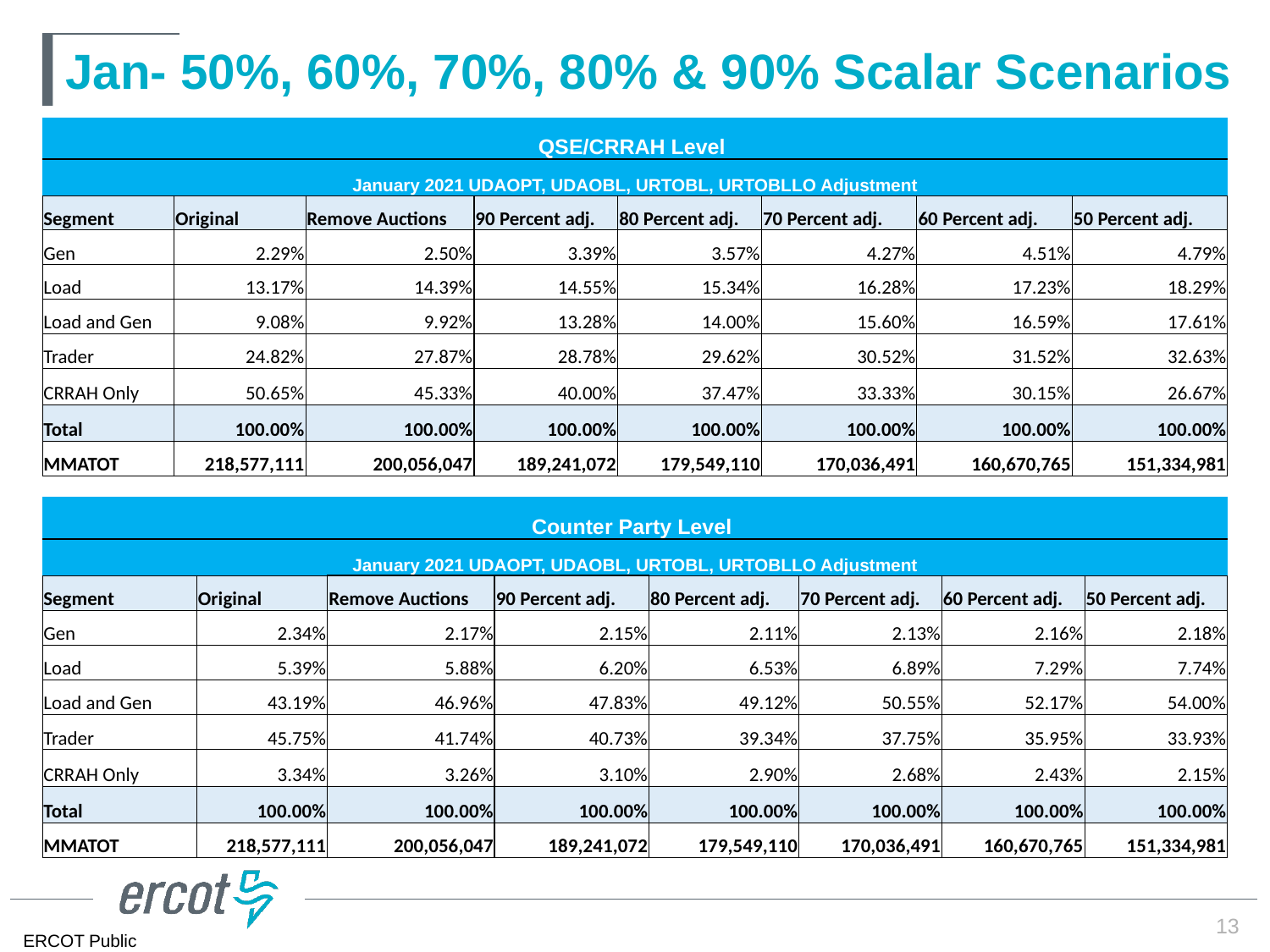

# Jan- 50%, 60%, 70%, 80% & 90% Scalar Scenarios
| QSE/CRRAH Level |  |  |  |  |  |  |  |
| --- | --- | --- | --- | --- | --- | --- | --- |
| January 2021 UDAOPT, UDAOBL, URTOBL, URTOBLLO Adjustment |  |  |  |  |  |  |  |
| Segment | Original | Remove Auctions | 90 Percent adj. | 80 Percent adj. | 70 Percent adj. | 60 Percent adj. | 50 Percent adj. |
| Gen | 2.29% | 2.50% | 3.39% | 3.57% | 4.27% | 4.51% | 4.79% |
| Load | 13.17% | 14.39% | 14.55% | 15.34% | 16.28% | 17.23% | 18.29% |
| Load and Gen | 9.08% | 9.92% | 13.28% | 14.00% | 15.60% | 16.59% | 17.61% |
| Trader | 24.82% | 27.87% | 28.78% | 29.62% | 30.52% | 31.52% | 32.63% |
| CRRAH Only | 50.65% | 45.33% | 40.00% | 37.47% | 33.33% | 30.15% | 26.67% |
| Total | 100.00% | 100.00% | 100.00% | 100.00% | 100.00% | 100.00% | 100.00% |
| MMATOT | 218,577,111 | 200,056,047 | 189,241,072 | 179,549,110 | 170,036,491 | 160,670,765 | 151,334,981 |
| Counter Party Level |  |  |  |  |  |  |  |
| --- | --- | --- | --- | --- | --- | --- | --- |
| January 2021 UDAOPT, UDAOBL, URTOBL, URTOBLLO Adjustment |  |  |  |  |  |  |  |
| Segment | Original | Remove Auctions | 90 Percent adj. | 80 Percent adj. | 70 Percent adj. | 60 Percent adj. | 50 Percent adj. |
| Gen | 2.34% | 2.17% | 2.15% | 2.11% | 2.13% | 2.16% | 2.18% |
| Load | 5.39% | 5.88% | 6.20% | 6.53% | 6.89% | 7.29% | 7.74% |
| Load and Gen | 43.19% | 46.96% | 47.83% | 49.12% | 50.55% | 52.17% | 54.00% |
| Trader | 45.75% | 41.74% | 40.73% | 39.34% | 37.75% | 35.95% | 33.93% |
| CRRAH Only | 3.34% | 3.26% | 3.10% | 2.90% | 2.68% | 2.43% | 2.15% |
| Total | 100.00% | 100.00% | 100.00% | 100.00% | 100.00% | 100.00% | 100.00% |
| MMATOT | 218,577,111 | 200,056,047 | 189,241,072 | 179,549,110 | 170,036,491 | 160,670,765 | 151,334,981 |
13